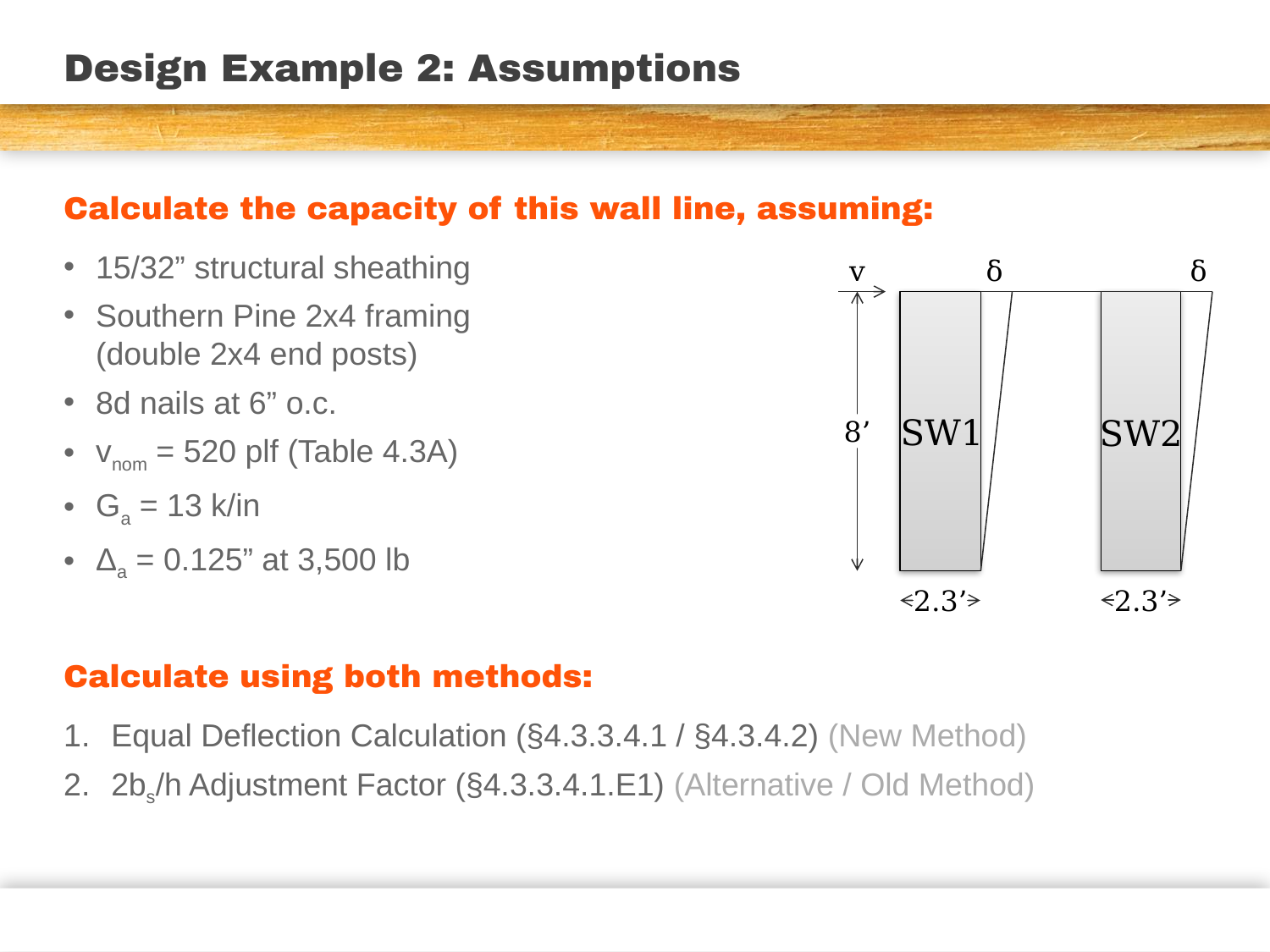

# Design Example 2: Assumptions
Calculate the capacity of this wall line, assuming:
15/32” structural sheathing
Southern Pine 2x4 framing
(double 2x4 end posts)
8d nails at 6” o.c.
vnom = 520 plf (Table 4.3A)
Ga = 13 k/in
Δa = 0.125” at 3,500 lb
Calculate using both methods:
Equal Deflection Calculation (§4.3.3.4.1 / §4.3.4.2) (New Method)
2bs/h Adjustment Factor (§4.3.3.4.1.E1) (Alternative / Old Method)
δ
δ
v

SW1
SW2
8’
2.3’
2.3’